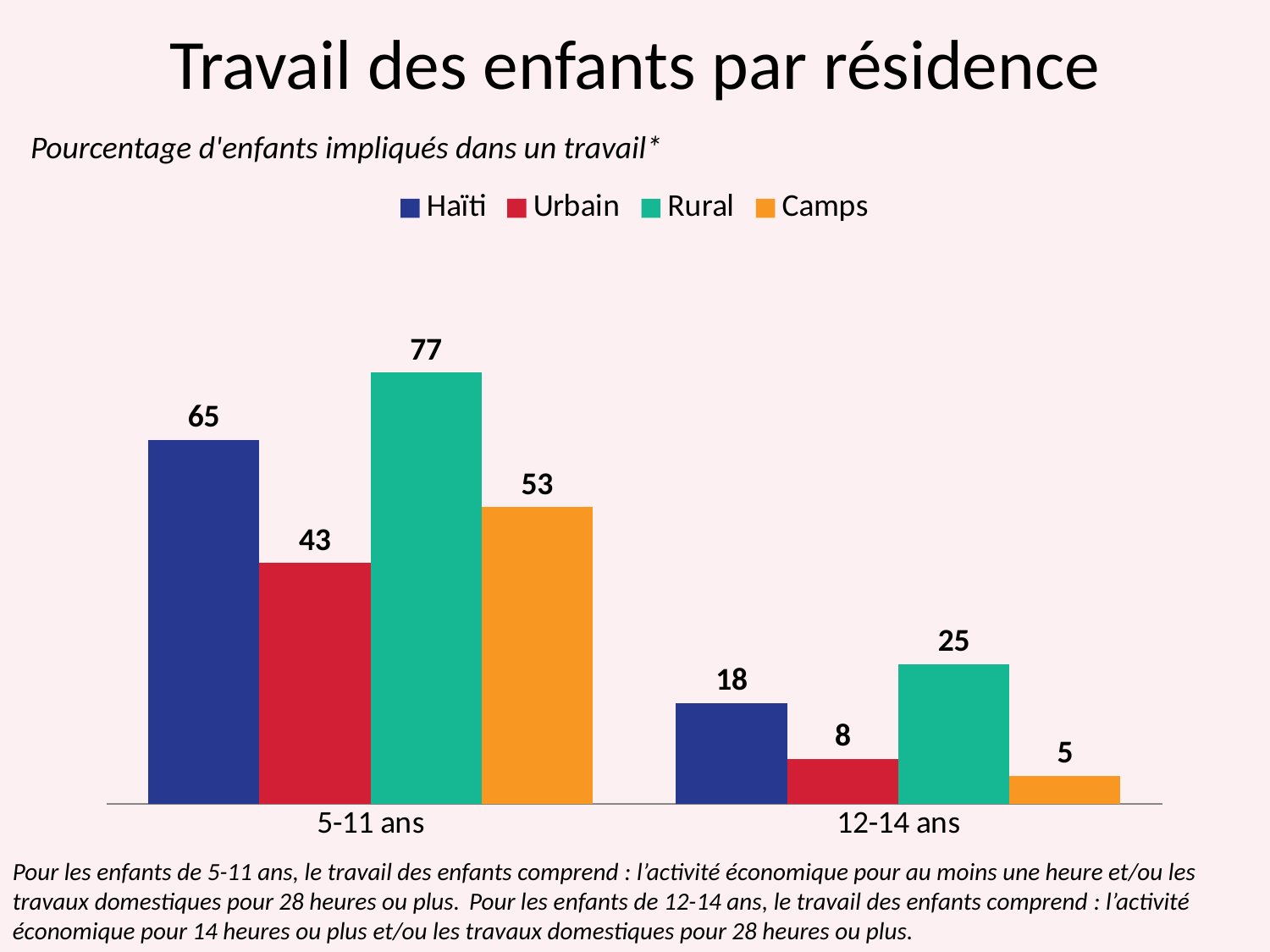

# Travail des enfants par résidence
Pourcentage d'enfants impliqués dans un travail*

### Chart

| Category | Haïti | Urbain | Rural | Camps |
|---|---|---|---|---|
| 5-11 ans | 65.0 | 43.0 | 77.0 | 53.0 |
| 12-14 ans | 18.0 | 8.0 | 25.0 | 5.0 |
Pour les enfants de 5-11 ans, le travail des enfants comprend : l’activité économique pour au moins une heure et/ou les travaux domestiques pour 28 heures ou plus.  Pour les enfants de 12-14 ans, le travail des enfants comprend : l’activité économique pour 14 heures ou plus et/ou les travaux domestiques pour 28 heures ou plus.